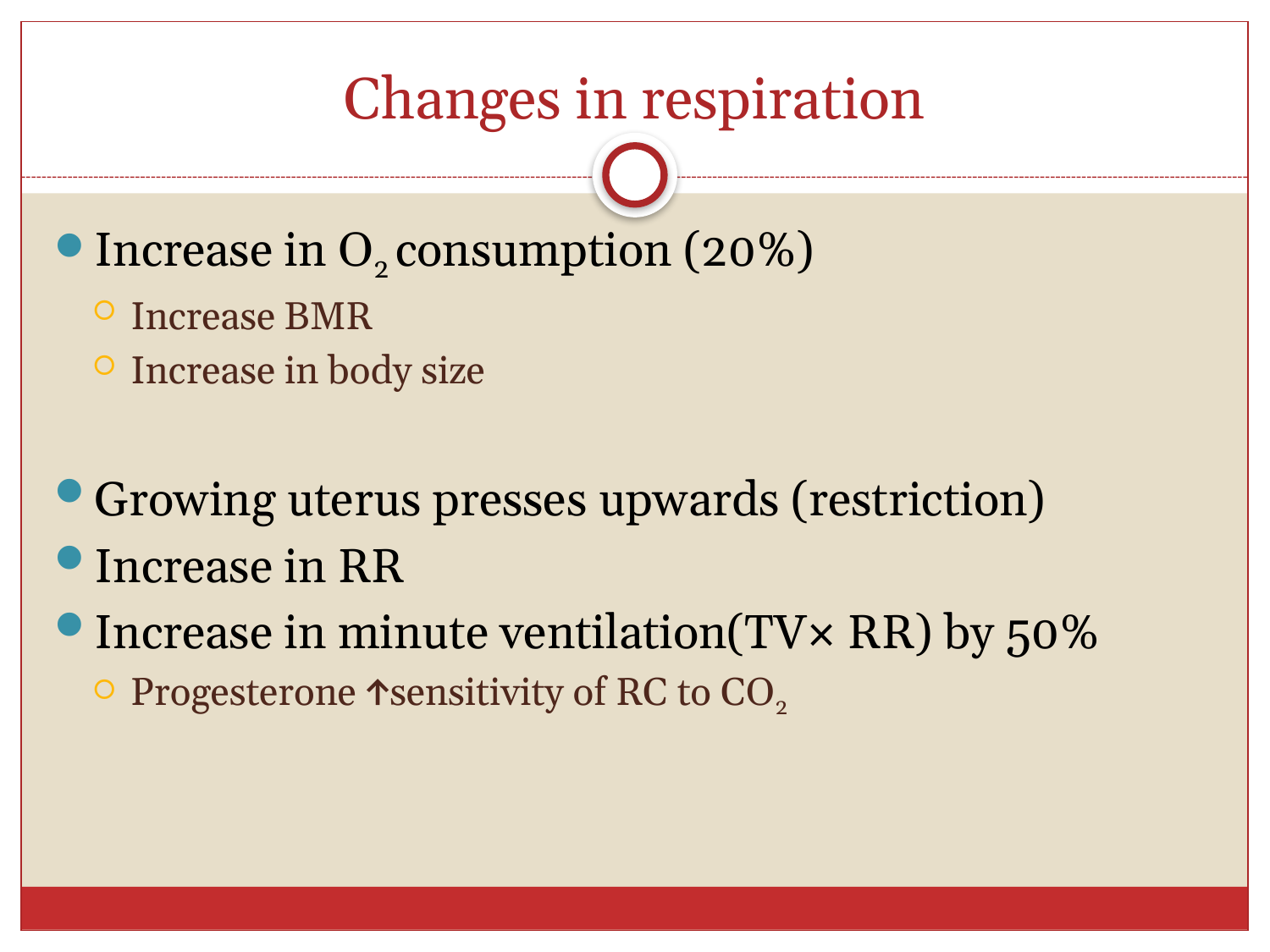

# Changes in respiration
Increase in O2 consumption (20%)
Increase BMR
Increase in body size

Growing uterus presses upwards (restriction)
Increase in RR
Increase in minute ventilation(TV× RR) by 50%
Progesterone ↑sensitivity of RC to CO2